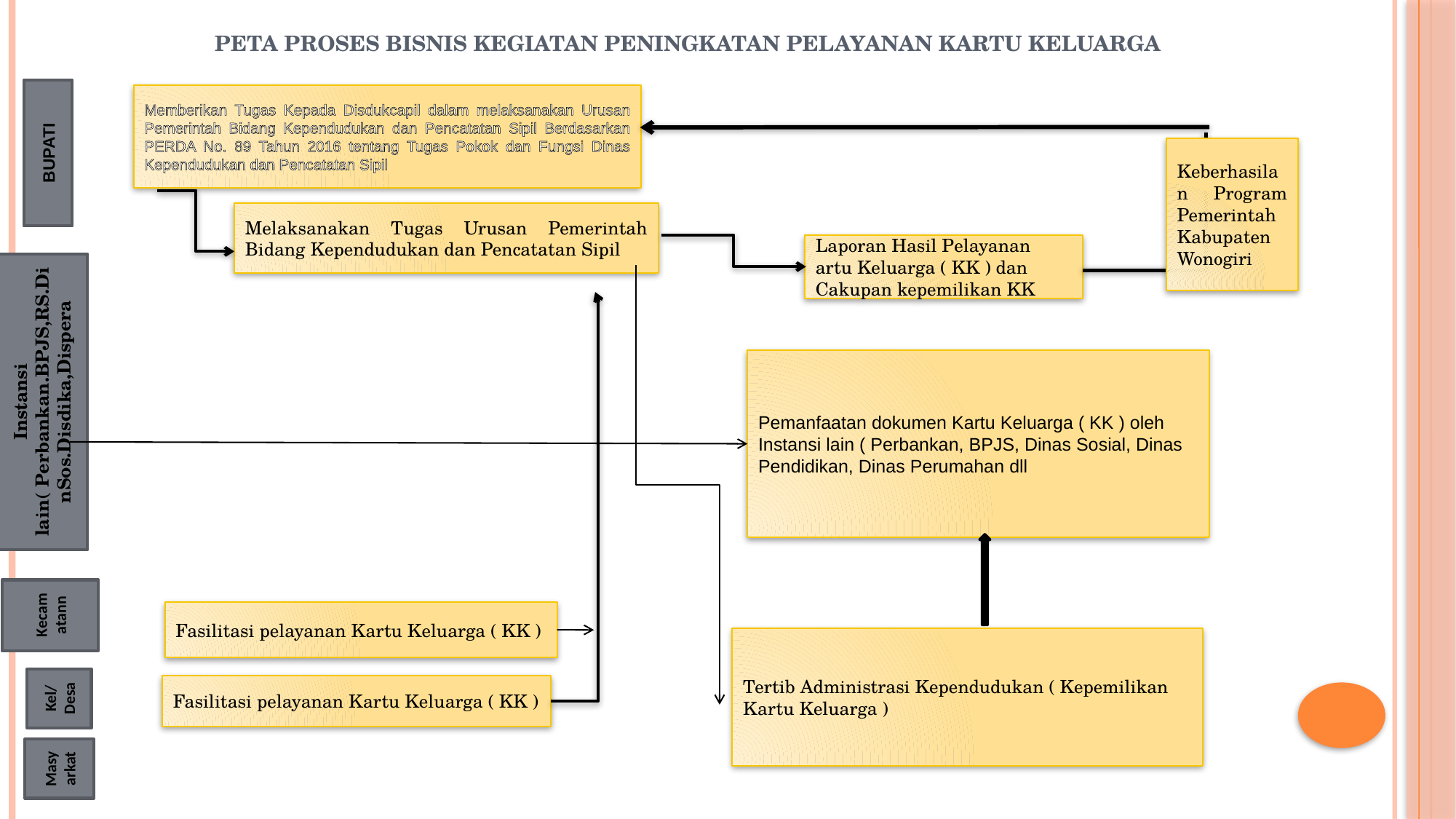

# PETA PROSES BISNIS KEGIATAN PENINGKATAN PELAYANAN KARTU KELUARGA
Memberikan Tugas Kepada Disdukcapil dalam melaksanakan Urusan Pemerintah Bidang Kependudukan dan Pencatatan Sipil Berdasarkan PERDA No. 89 Tahun 2016 tentang Tugas Pokok dan Fungsi Dinas Kependudukan dan Pencatatan Sipil
BUPATI
Keberhasilan Program Pemerintah Kabupaten Wonogiri
Melaksanakan Tugas Urusan Pemerintah Bidang Kependudukan dan Pencatatan Sipil
Laporan Hasil Pelayanan artu Keluarga ( KK ) dan Cakupan kepemilikan KK
Pemanfaatan dokumen Kartu Keluarga ( KK ) oleh Instansi lain ( Perbankan, BPJS, Dinas Sosial, Dinas Pendidikan, Dinas Perumahan dll
Instansi lain( Perbankan.BPJS,RS.DinSos.Disdika,Dispera
Kecamatann

Fasilitasi pelayanan Kartu Keluarga ( KK )
Tertib Administrasi Kependudukan ( Kepemilikan Kartu Keluarga )
Kel/Desa
Fasilitasi pelayanan Kartu Keluarga ( KK )
Masyarkat